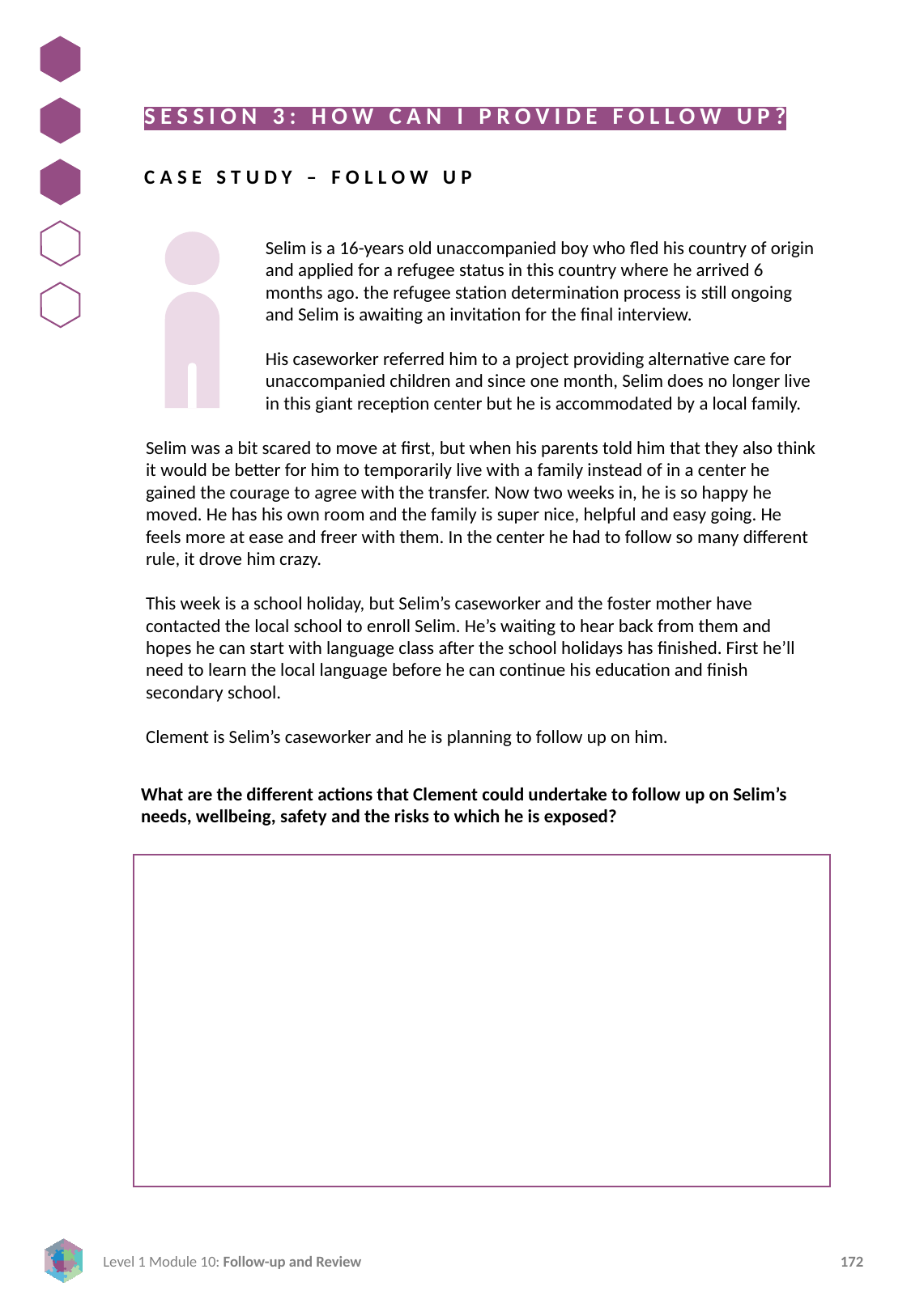

SESSION 3: HOW CAN I PROVIDE FOLLOW UP?

CASE STUDY – FOLLOW UP

Selim is a 16-years old unaccompanied boy who fled his country of origin and applied for a refugee status in this country where he arrived 6 months ago. the refugee station determination process is still ongoing and Selim is awaiting an invitation for the final interview.

His caseworker referred him to a project providing alternative care for unaccompanied children and since one month, Selim does no longer live in this giant reception center but he is accommodated by a local family.

Selim was a bit scared to move at first, but when his parents told him that they also think it would be better for him to temporarily live with a family instead of in a center he gained the courage to agree with the transfer. Now two weeks in, he is so happy he moved. He has his own room and the family is super nice, helpful and easy going. He feels more at ease and freer with them. In the center he had to follow so many different rule, it drove him crazy.

This week is a school holiday, but Selim’s caseworker and the foster mother have contacted the local school to enroll Selim. He’s waiting to hear back from them and hopes he can start with language class after the school holidays has finished. First he’ll need to learn the local language before he can continue his education and finish secondary school.

Clement is Selim’s caseworker and he is planning to follow up on him.

What are the different actions that Clement could undertake to follow up on Selim’s needs, wellbeing, safety and the risks to which he is exposed?